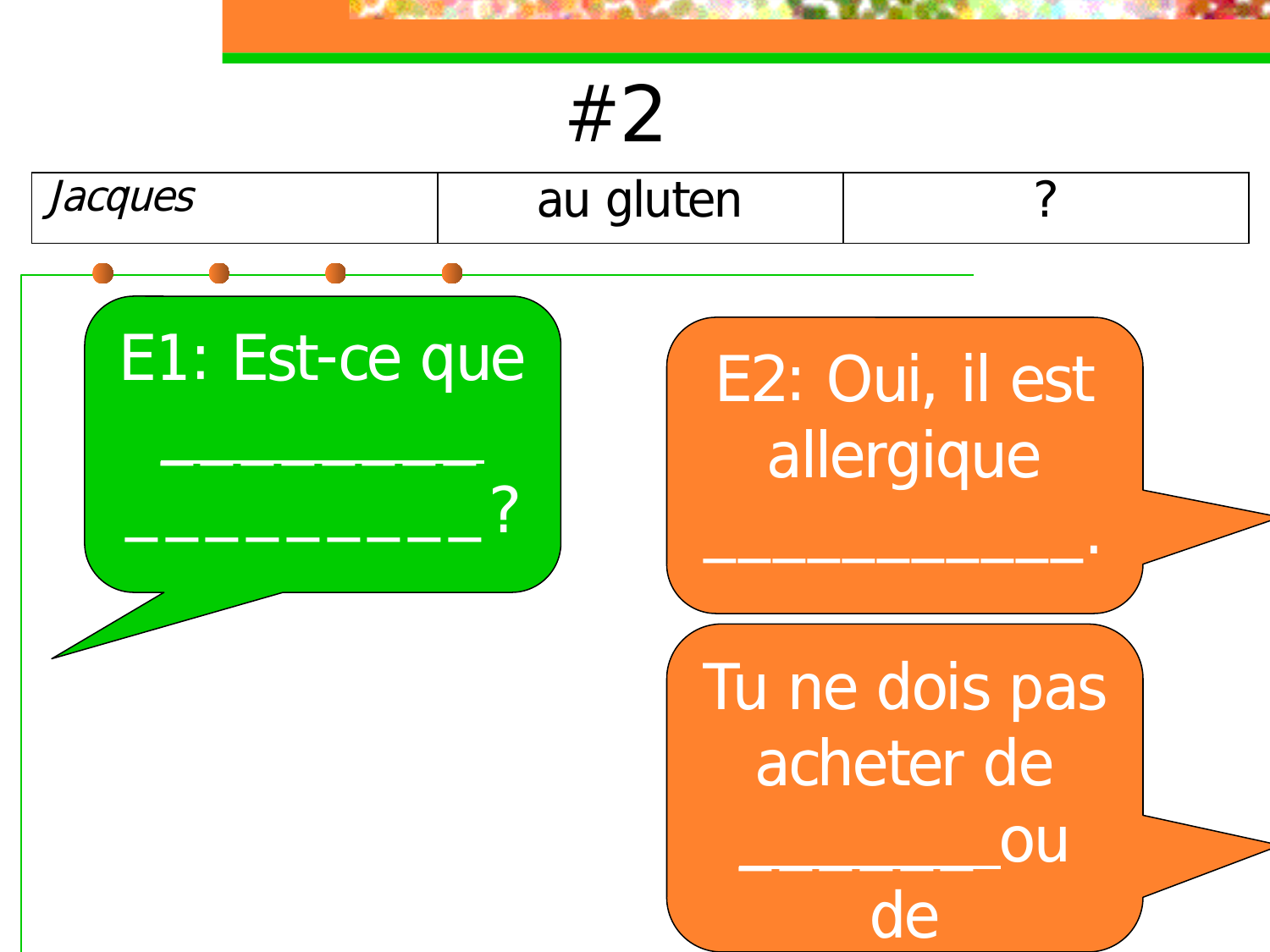

# #2
| Jacques | au gluten | ? |
| --- | --- | --- |
E1: Est-ce que ________ _________?

E2: Oui, il est allergique ___________.

Tu ne dois pas acheter de ______ ou de ________.